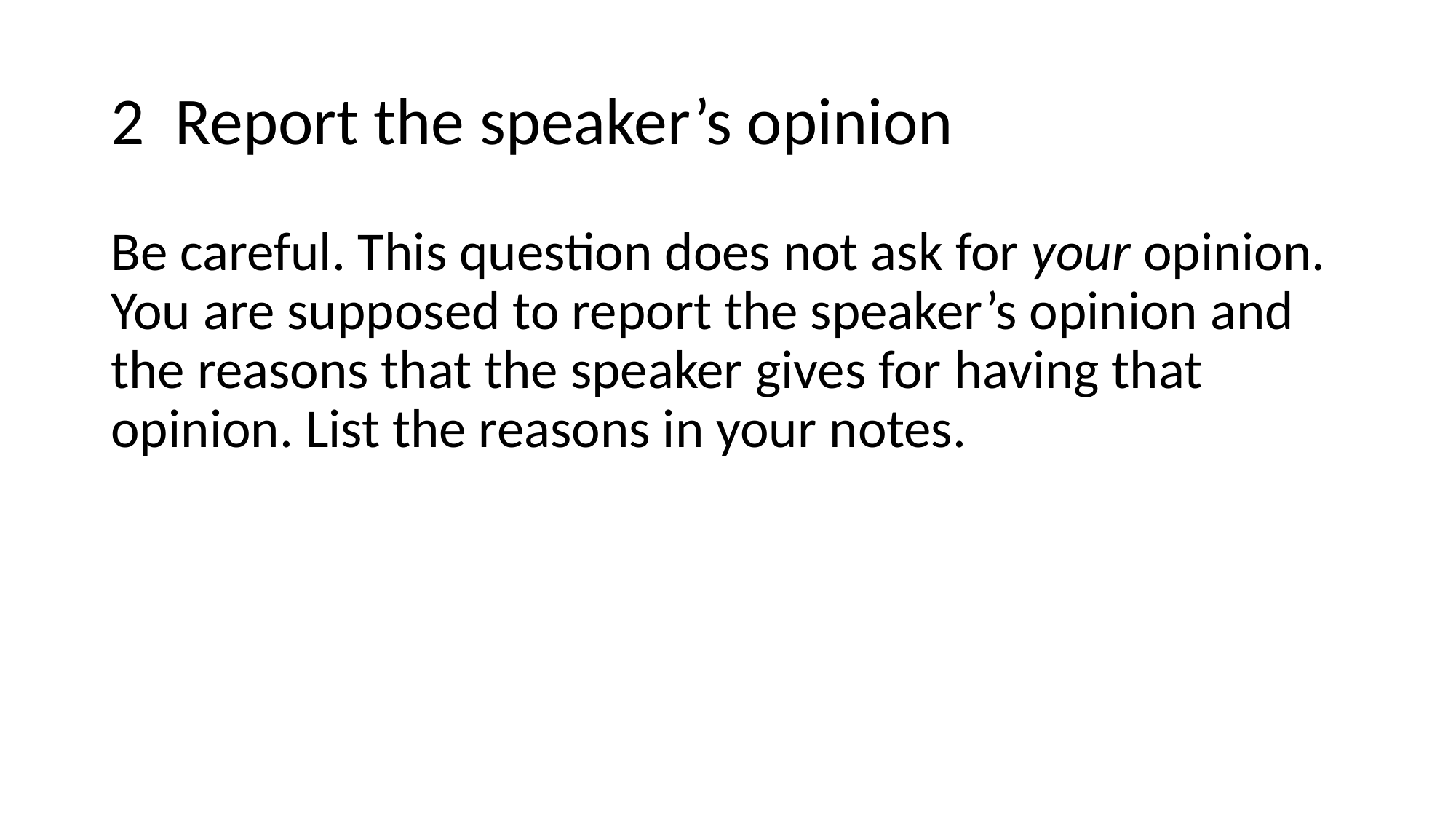

# 2  Report the speaker’s opinion
Be careful. This question does not ask for your opinion. You are supposed to report the speaker’s opinion and the reasons that the speaker gives for having that opinion. List the reasons in your notes.